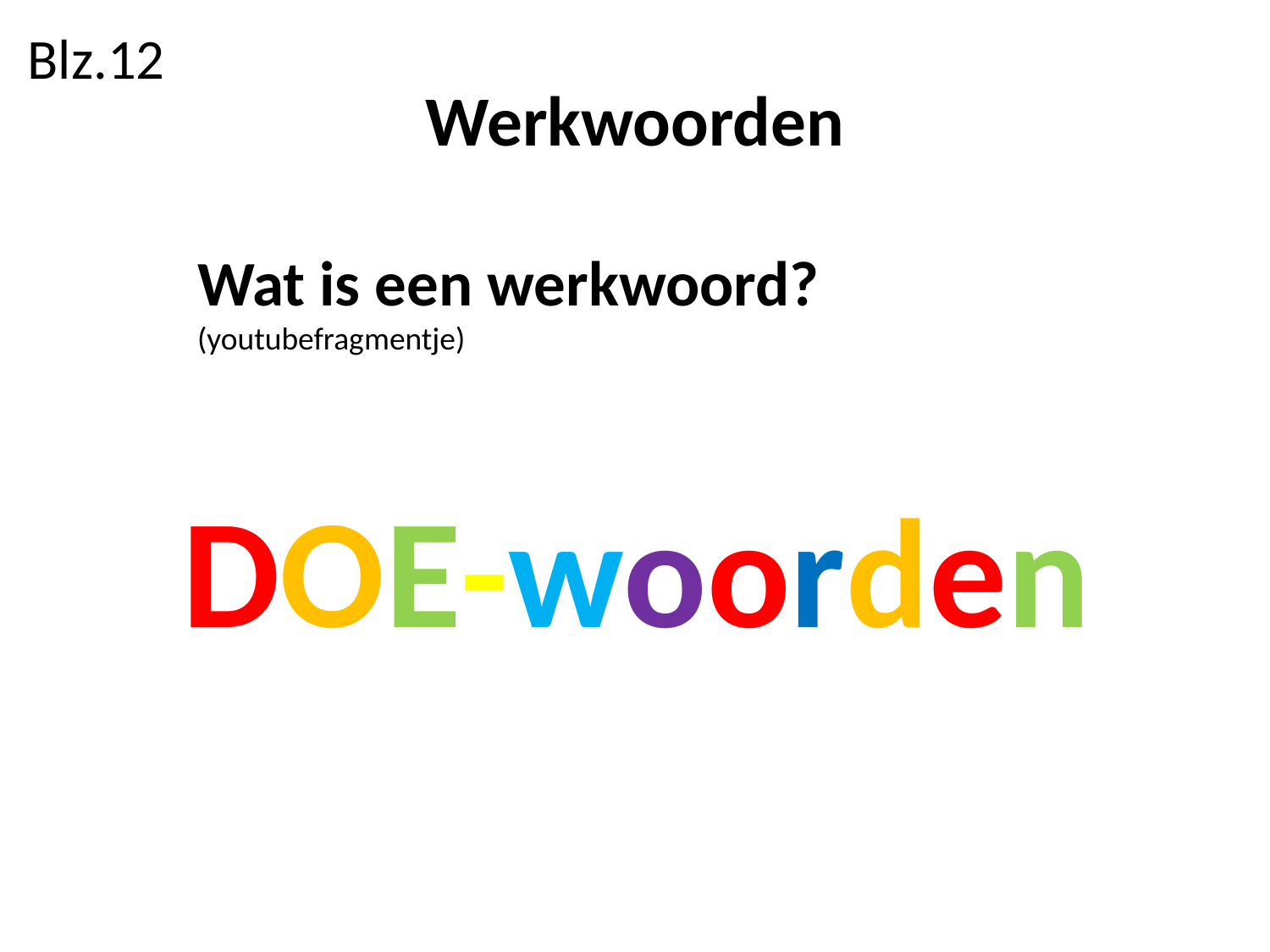

Blz.12
# Werkwoorden
Wat is een werkwoord?
(youtubefragmentje)
DOE-woorden